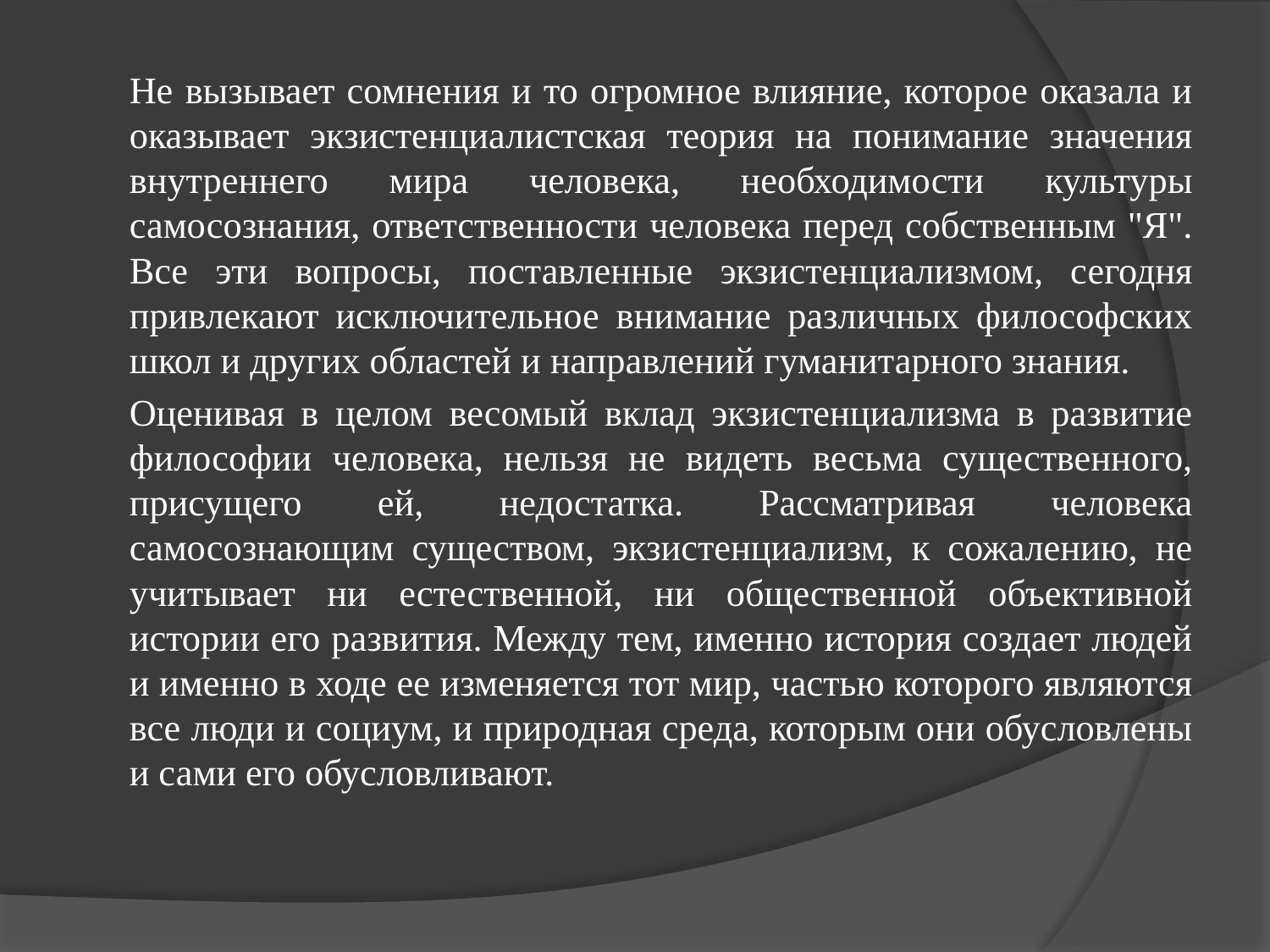

Не вызывает сомнения и то огромное влияние, которое оказала и оказывает экзистенциалистская теория на понимание значения внутреннего мира человека, необходимости культуры самосознания, ответственности человека перед собственным "Я". Все эти вопросы, поставленные экзистенциализмом, сегодня привлекают исключительное внимание различных философских школ и других областей и направлений гуманитарного знания.
		Оценивая в целом весомый вклад экзистенциализма в развитие философии человека, нельзя не видеть весьма существенного, присущего ей, недостатка. Рассматривая человека самосознающим существом, экзистенциализм, к сожалению, не учитывает ни естественной, ни общественной объективной истории его развития. Между тем, именно история создает людей и именно в ходе ее изменяется тот мир, частью которого являются все люди и социум, и природная среда, которым они обусловлены и сами его обусловливают.